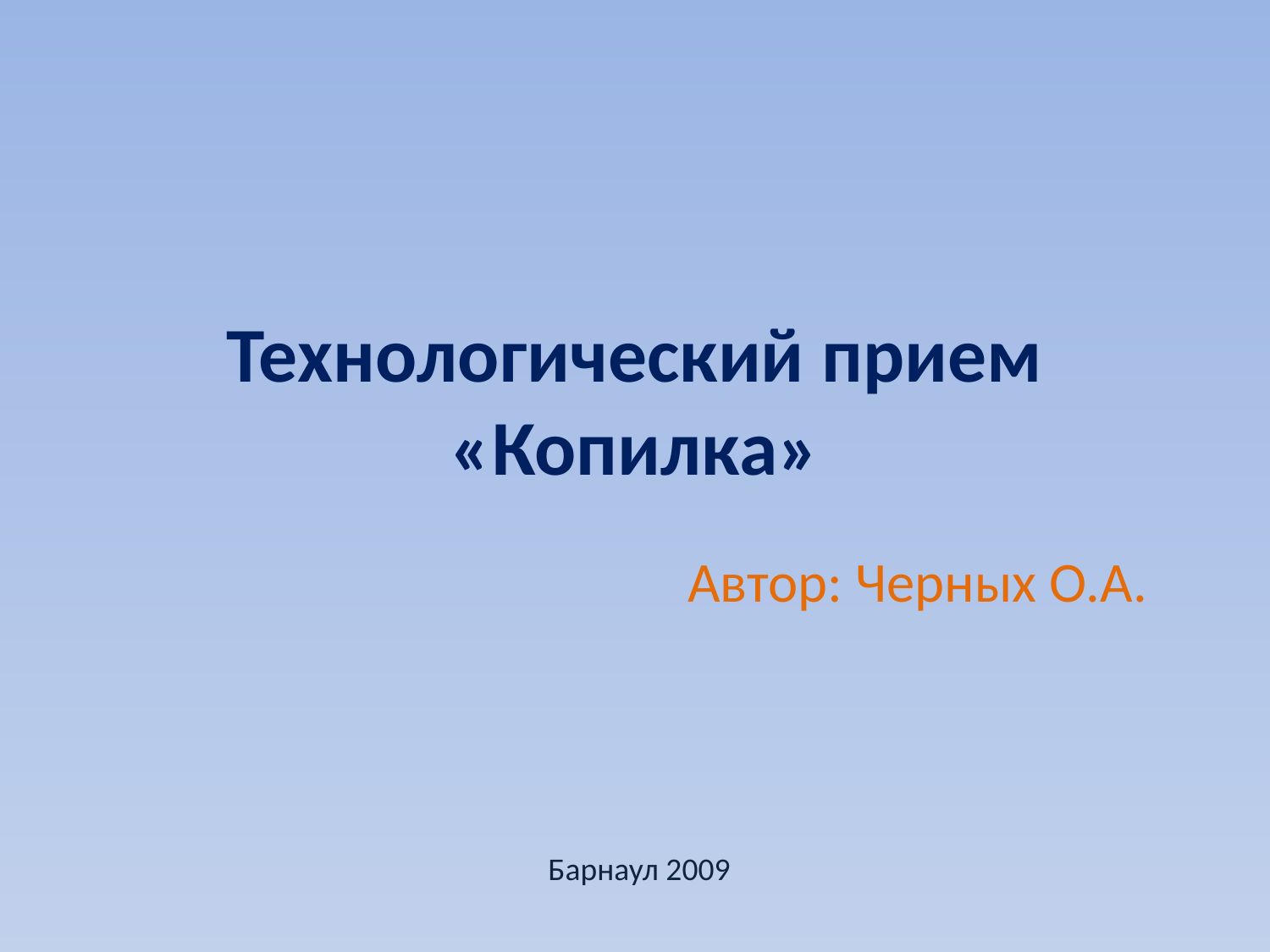

# Технологический прием «Копилка»
Автор: Черных О.А.
Барнаул 2009